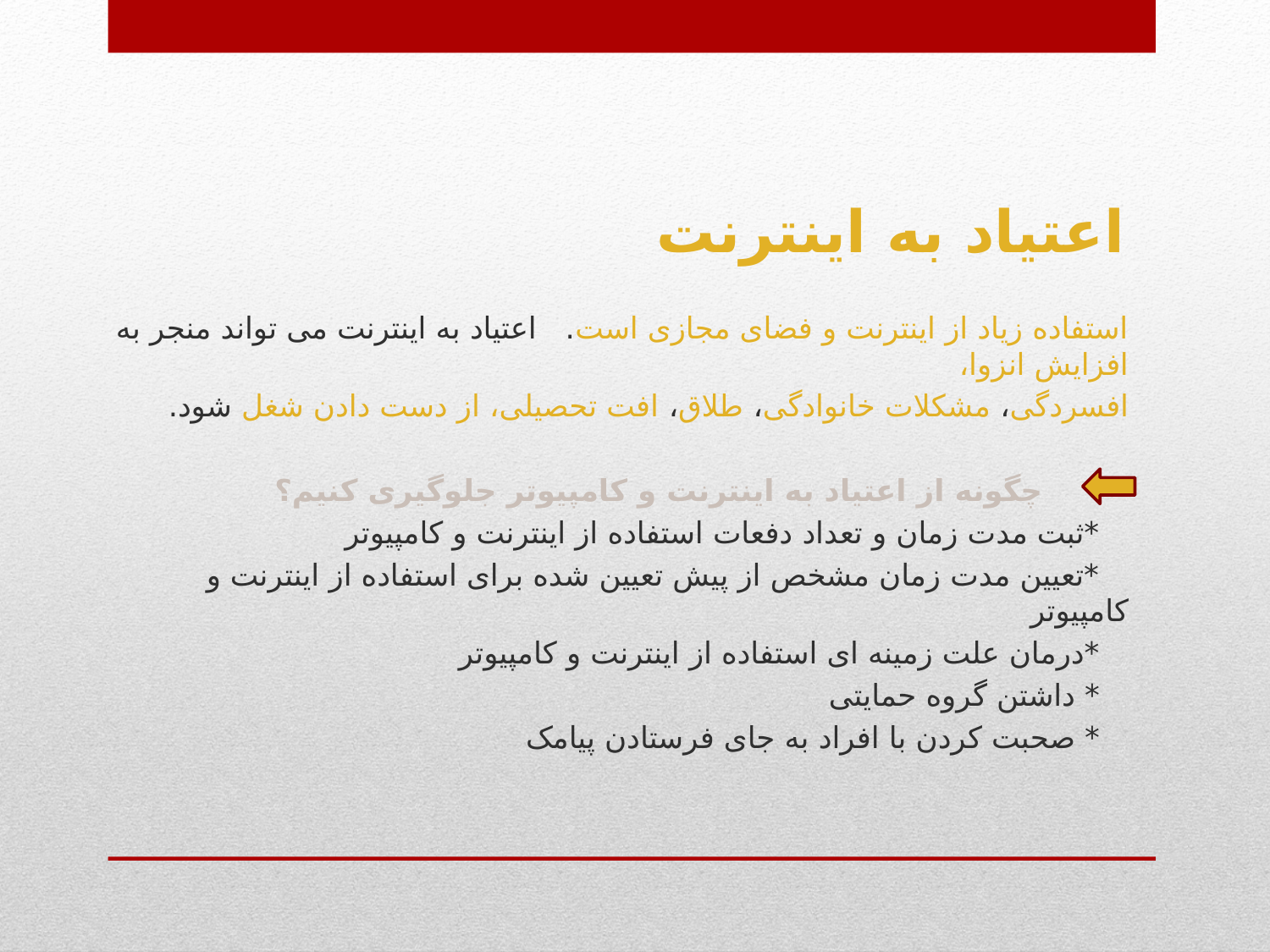

# اعتیاد به اینترنت
استفاده زیاد از اینترنت و فضای مجازی است.   اعتیاد به اینترنت می تواند منجر به افزایش انزوا،
افسردگی، مشکلات خانوادگی، طلاق، افت تحصیلی، از دست دادن شغل شود.

         چگونه از اعتیاد به اینترنت و کامپیوتر جلوگیری کنیم؟
   *ثبت مدت زمان و تعداد دفعات استفاده از اینترنت و کامپیوتر
   *تعیین مدت زمان مشخص از پیش تعیین شده برای استفاده از اینترنت و کامپیوتر
   *درمان علت زمینه ای استفاده از اینترنت و کامپیوتر
   * داشتن گروه حمایتی
   * صحبت کردن با افراد به جای فرستادن پیامک